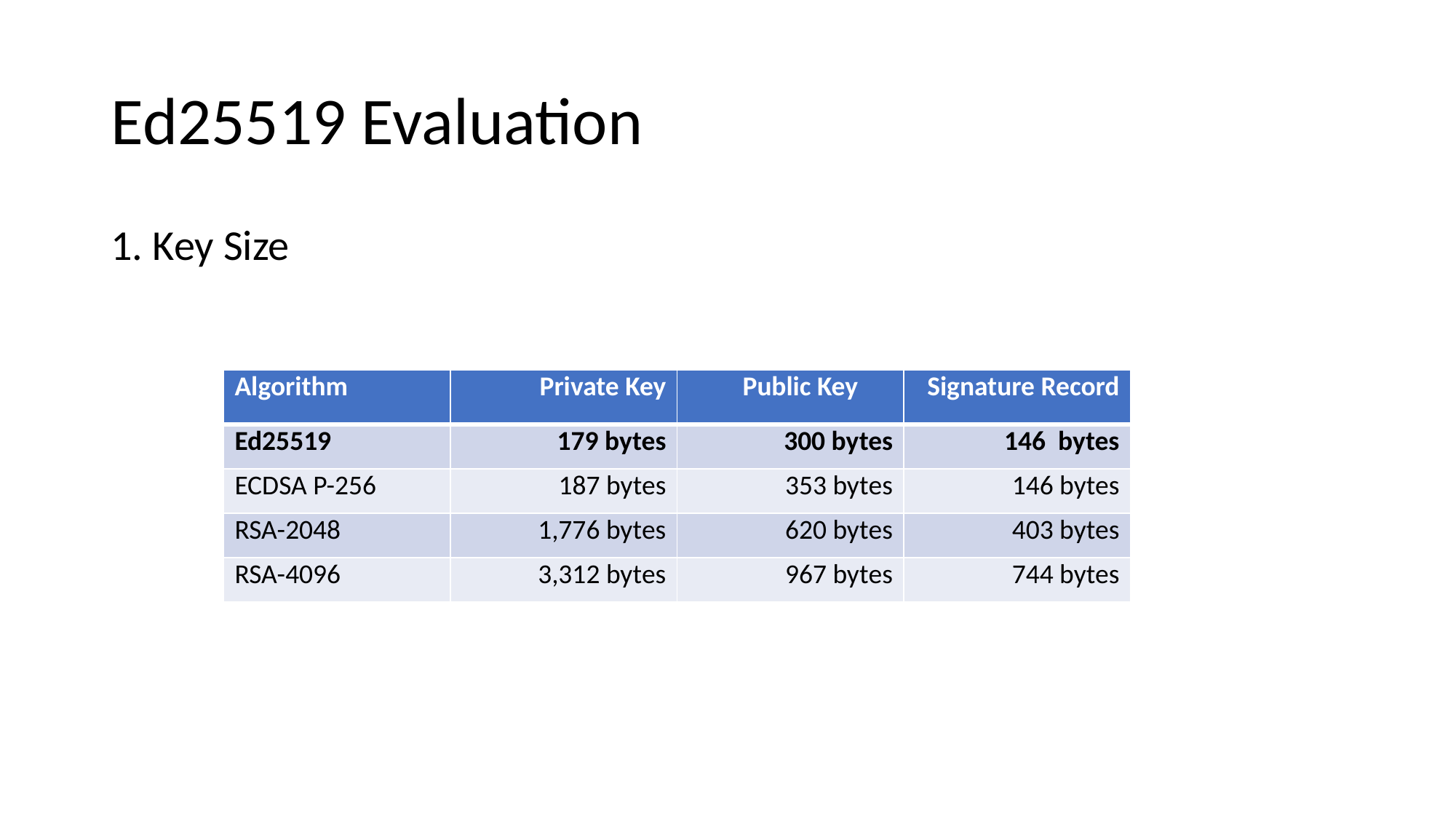

# Ed25519 Evaluation
1. Key Size
| Algorithm | Private Key | Public Key | Signature Record |
| --- | --- | --- | --- |
| Ed25519 | 179 bytes | 300 bytes | 146 bytes |
| ECDSA P-256 | 187 bytes | 353 bytes | 146 bytes |
| RSA-2048 | 1,776 bytes | 620 bytes | 403 bytes |
| RSA-4096 | 3,312 bytes | 967 bytes | 744 bytes |